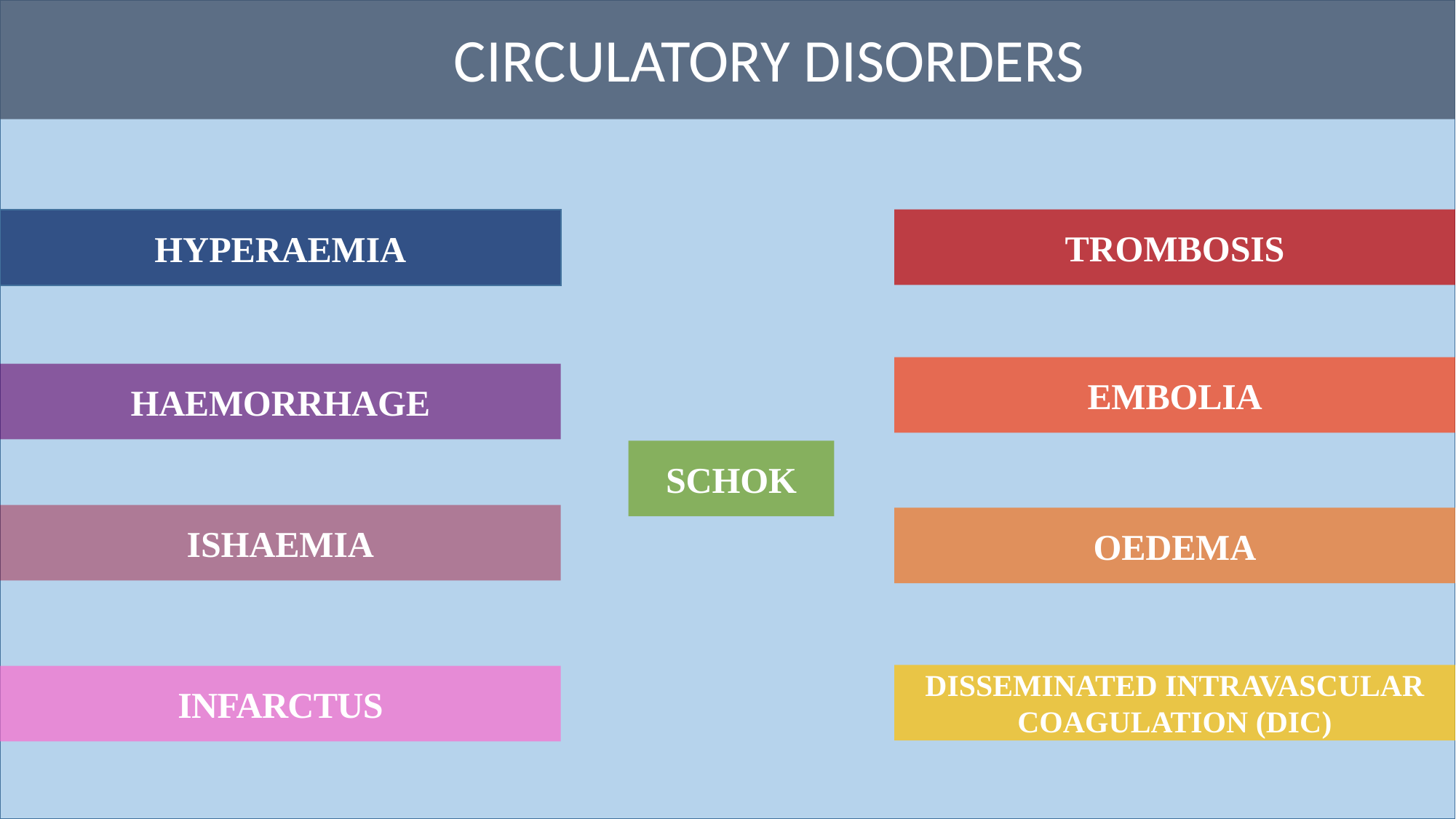

CIRCULATORY DISORDERS
#
TROMBOSIS
HYPERAEMIA

EMBOLIA
HAEMORRHAGE
SCHOK
ISHAEMIA
OEDEMA
DISSEMINATED INTRAVASCULAR COAGULATION (DIC)
INFARCTUS